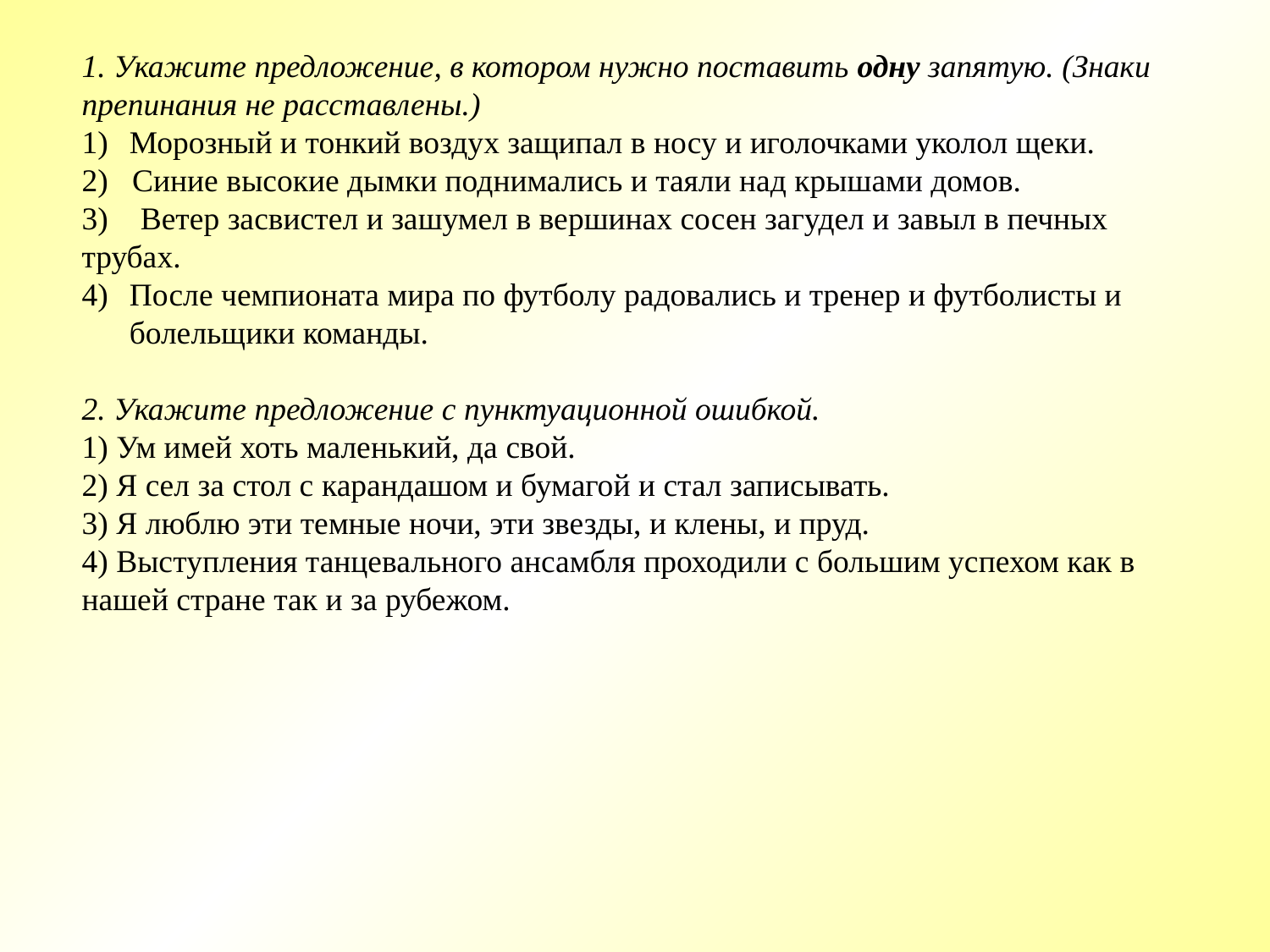

1. Укажите предложение, в котором нужно поставить одну запятую. (Знаки препинания не расставлены.)
Морозный и тонкий воздух защипал в носу и иголочками уколол щеки.
2)   Синие высокие дымки поднимались и таяли над крышами домов.
3)    Ветер засвистел и зашумел в вершинах сосен загудел и завыл в печных трубах.
После чемпионата мира по футболу радовались и тренер и футболисты и болельщики команды.

2. Укажите предложение с пунктуационной ошибкой.
1) Ум имей хоть маленький, да свой.
2) Я сел за стол с карандашом и бумагой и стал записывать.
3) Я люблю эти темные ночи, эти звезды, и клены, и пруд.
4) Выступления танцевального ансамбля проходили с большим успехом как в нашей стране так и за рубежом.